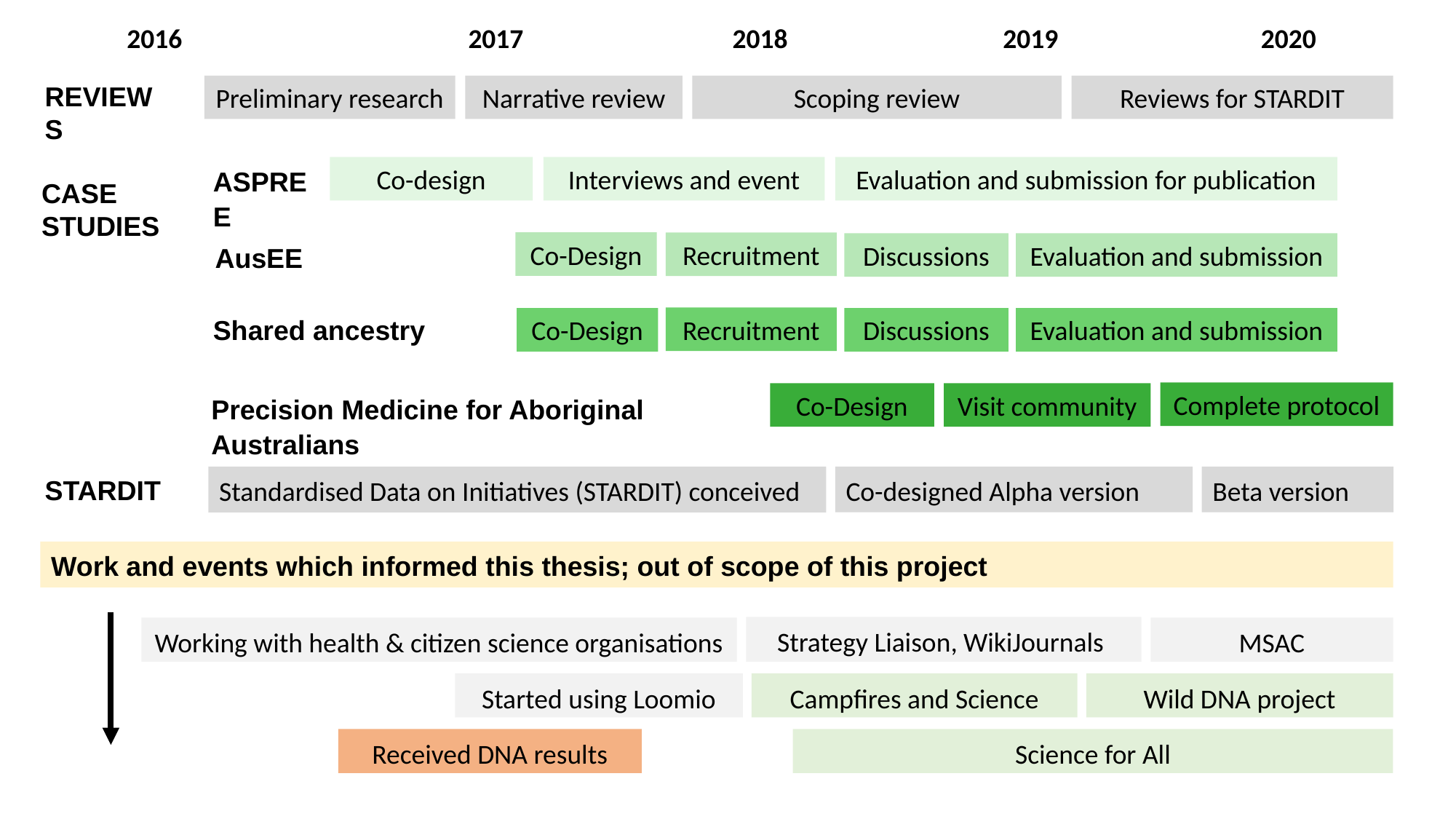

| 2016 | 2017 | 2018 | 2019 | 2020 |
| --- | --- | --- | --- | --- |
REVIEWS
Preliminary research
Narrative review
Scoping review
Reviews for STARDIT
ASPREE
Co-design
Interviews and event
Evaluation and submission for publication
CASE
STUDIES

Co-Design
Recruitment
AusEE
Discussions
Evaluation and submission
Shared ancestry
Recruitment
Co-Design
Discussions
Evaluation and submission
Complete protocol
Co-Design
Visit community
Precision Medicine for Aboriginal Australians
STARDIT
Co-designed Alpha version
Beta version
Standardised Data on Initiatives (STARDIT) conceived
Work and events which informed this thesis; out of scope of this project
Strategy Liaison, WikiJournals
Working with health & citizen science organisations
MSAC
Started using Loomio
Wild DNA project
Campfires and Science
Science for All

Received DNA results